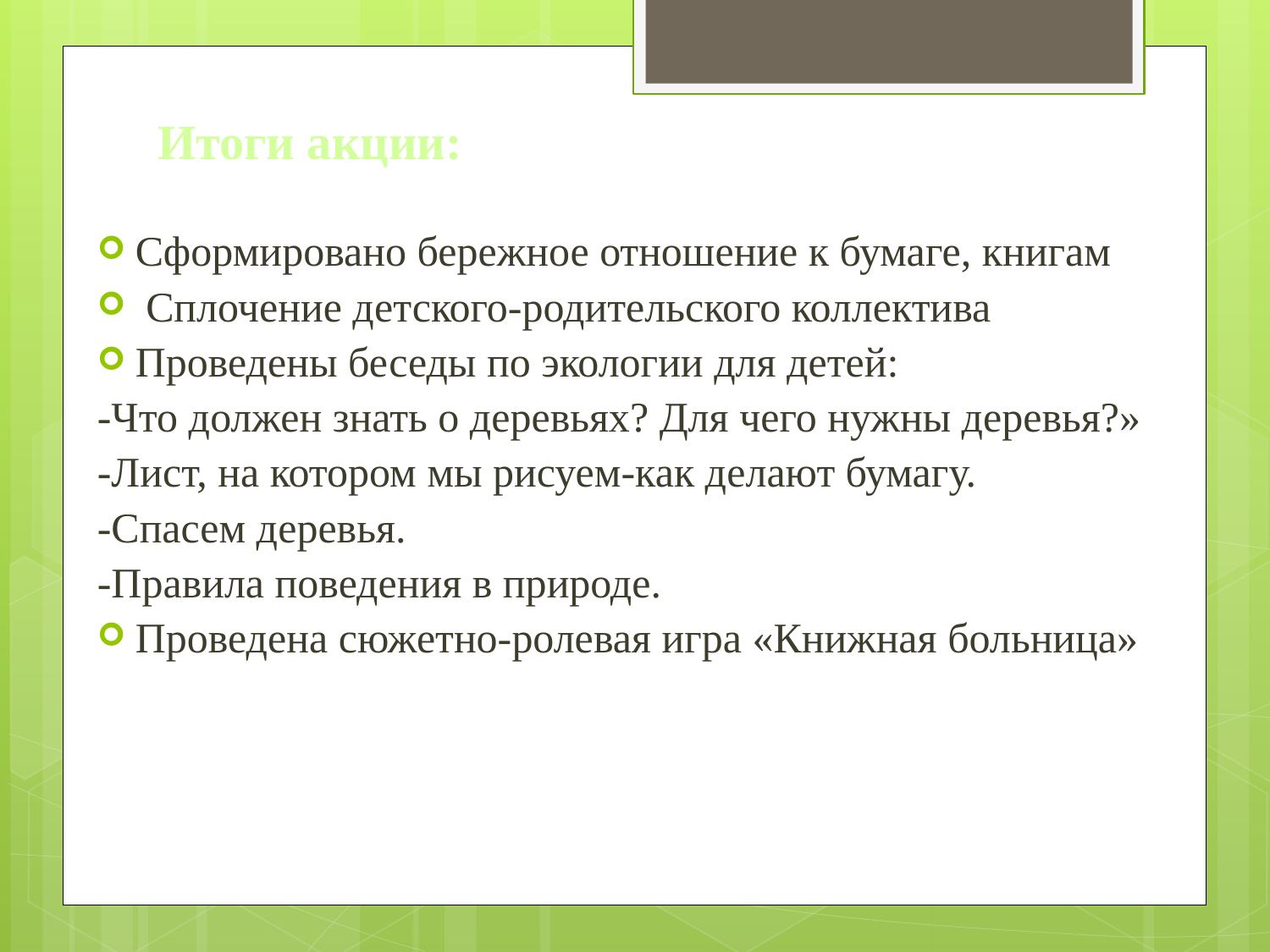

# Итоги акции:
Сформировано бережное отношение к бумаге, книгам
 Сплочение детского-родительского коллектива
Проведены беседы по экологии для детей:
-Что должен знать о деревьях? Для чего нужны деревья?»
-Лист, на котором мы рисуем-как делают бумагу.
-Спасем деревья.
-Правила поведения в природе.
Проведена сюжетно-ролевая игра «Книжная больница»